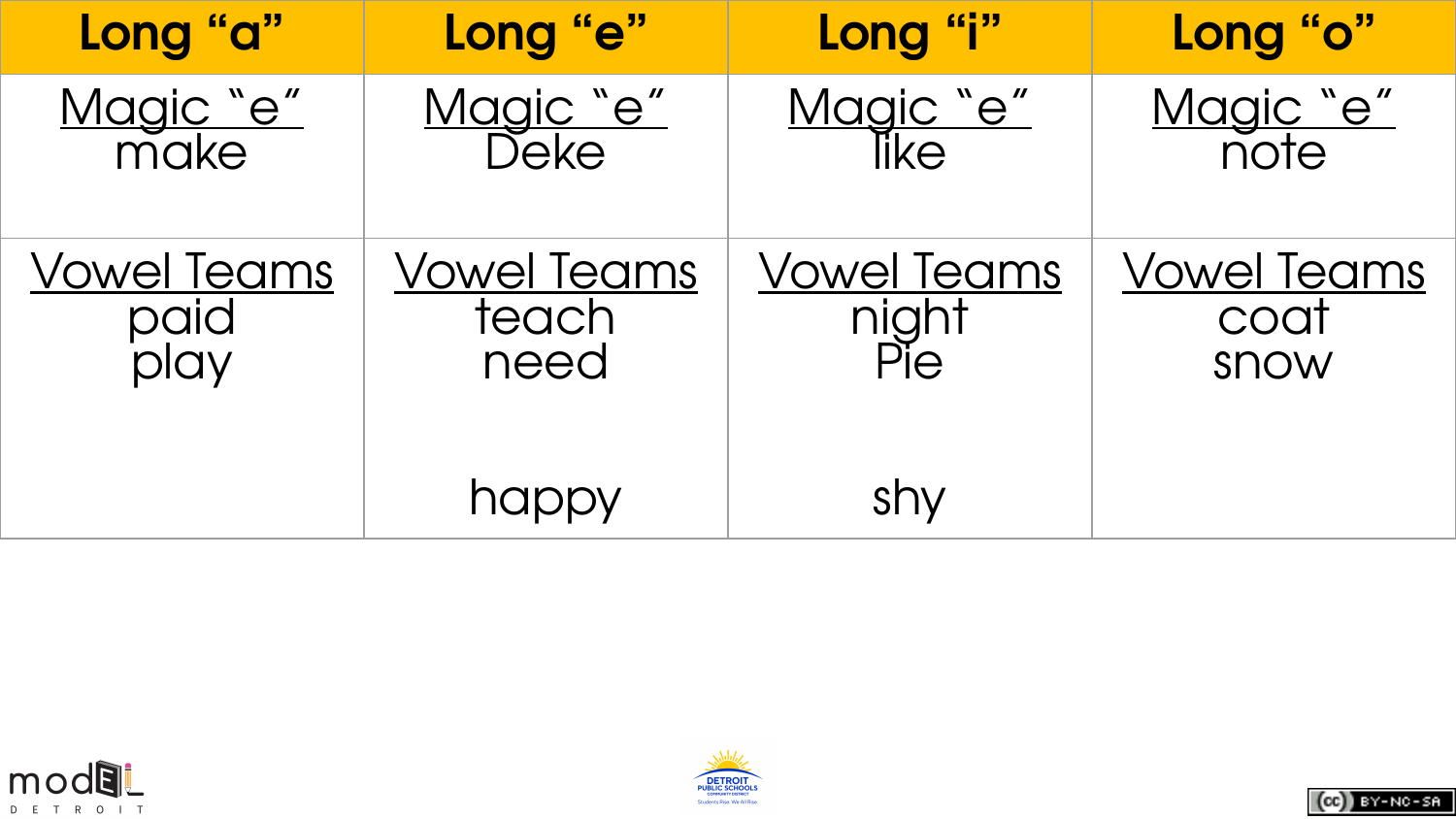

| Long “a” | Long “e” | Long “i” | Long “o” |
| --- | --- | --- | --- |
| Magic “e” make | Magic “e” Deke | Magic “e” like | Magic “e” note |
| Vowel Teams paid play | Vowel Teams teach need happy | Vowel Teams night Pie shy | Vowel Teams coat snow |